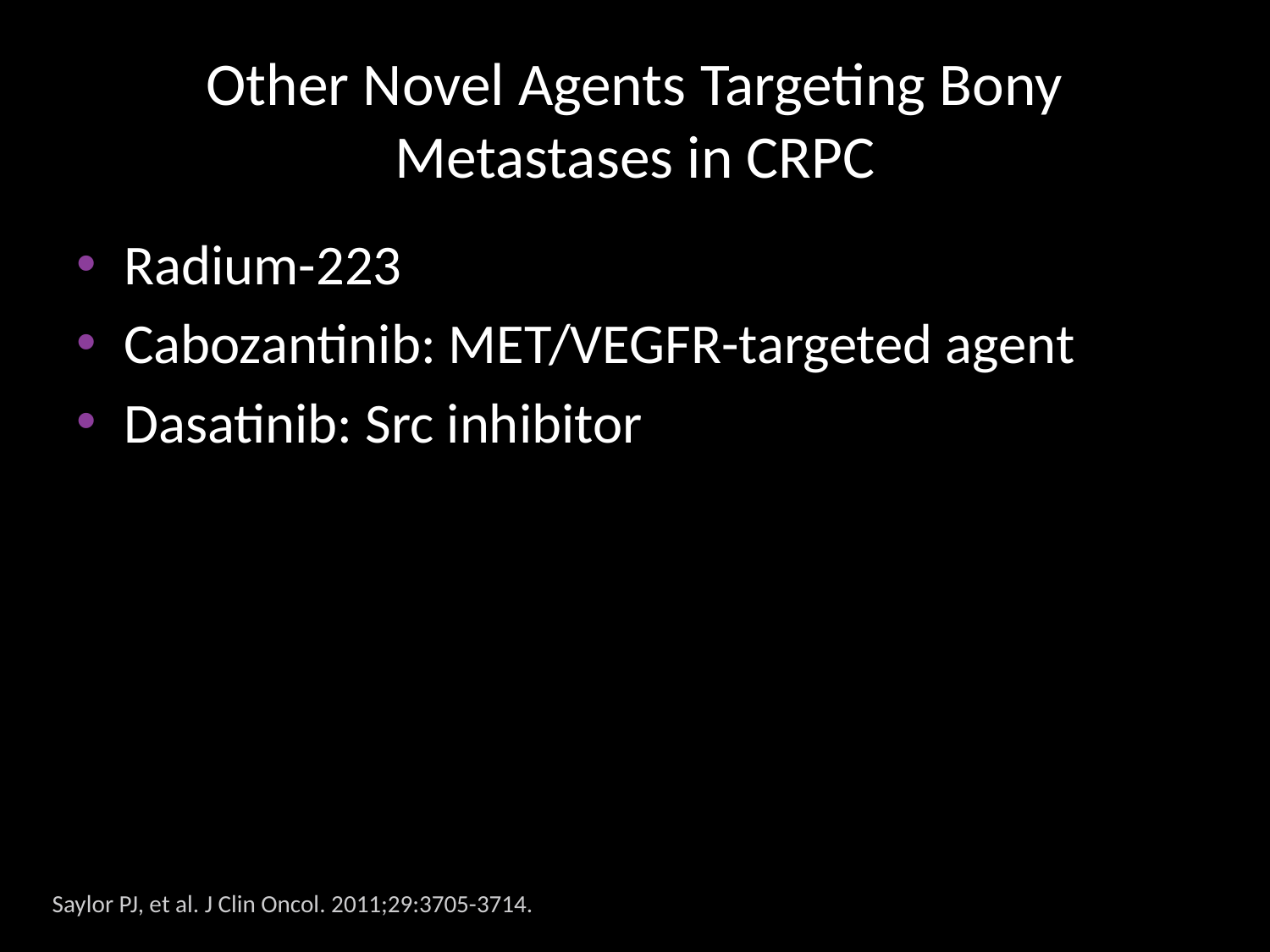

# Other Novel Agents Targeting Bony Metastases in CRPC
Radium-223
Cabozantinib: MET/VEGFR-targeted agent
Dasatinib: Src inhibitor
Saylor PJ, et al. J Clin Oncol. 2011;29:3705-3714.